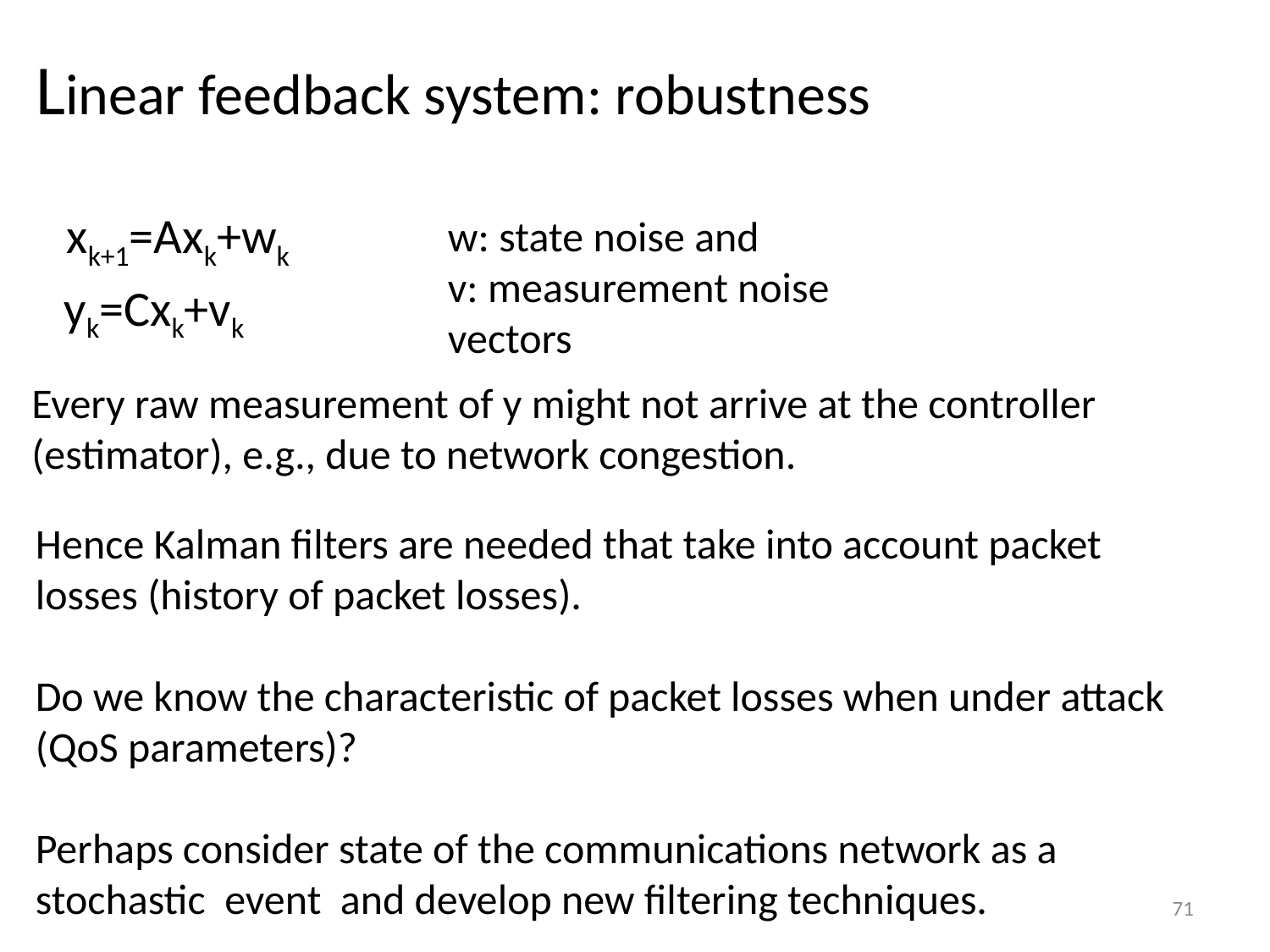

# Linear feedback system: robustness
xk+1=Axk+wk
yk=Cxk+vk
w: state noise and
v: measurement noise vectors
Every raw measurement of y might not arrive at the controller (estimator), e.g., due to network congestion.
Hence Kalman filters are needed that take into account packet losses (history of packet losses).

Do we know the characteristic of packet losses when under attack (QoS parameters)?

Perhaps consider state of the communications network as a stochastic  event  and develop new filtering techniques.
71